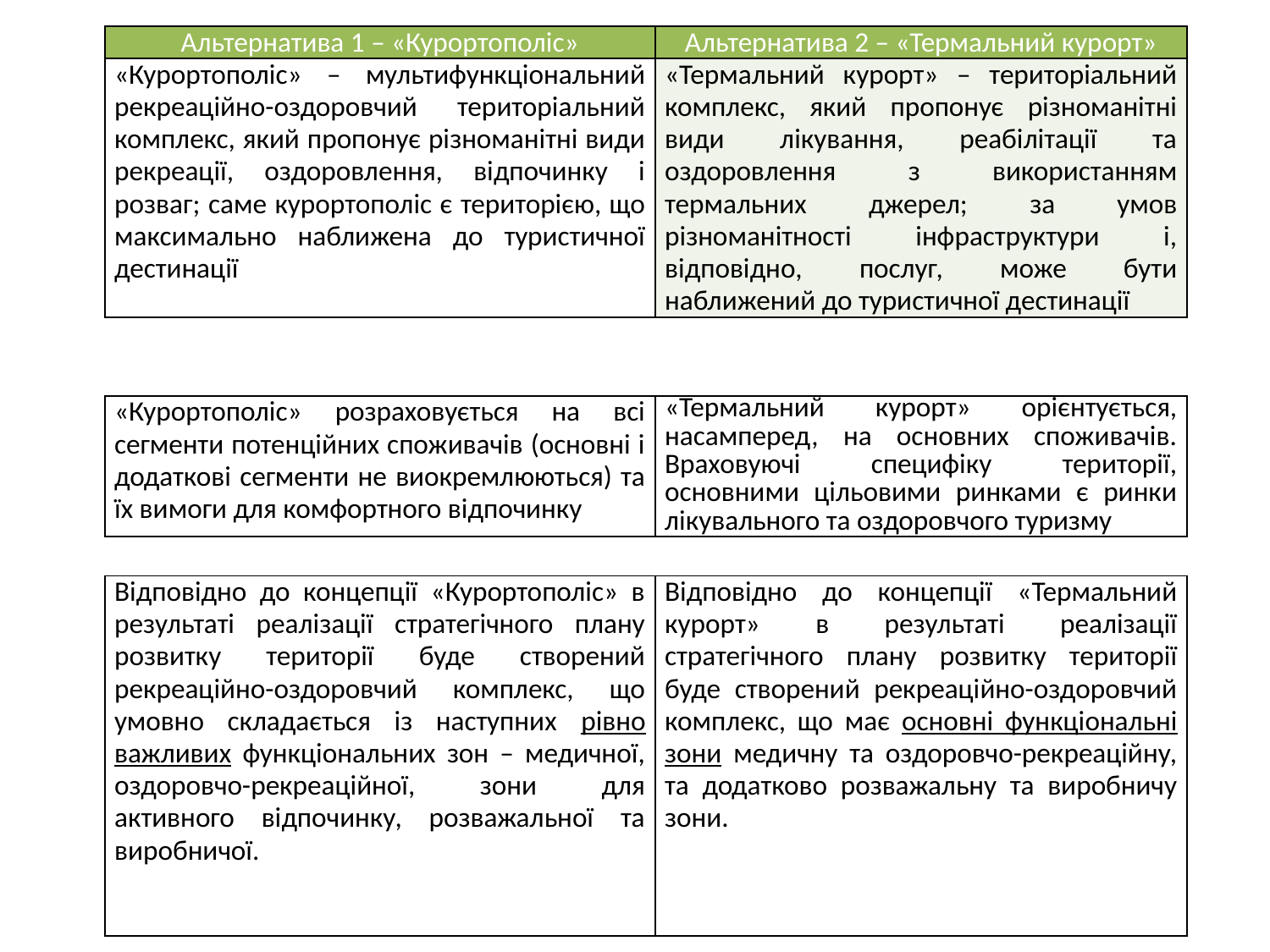

| Альтернатива 1 – «Курортополіс» | Альтернатива 2 – «Термальний курорт» |
| --- | --- |
| «Курортополіс» – мультифункціональний рекреаційно-оздоровчий територіальний комплекс, який пропонує різноманітні види рекреації, оздоровлення, відпочинку і розваг; саме курортополіс є територією, що максимально наближена до туристичної дестинації | «Термальний курорт» – територіальний комплекс, який пропонує різноманітні види лікування, реабілітації та оздоровлення з використанням термальних джерел; за умов різноманітності інфраструктури і, відповідно, послуг, може бути наближений до туристичної дестинації |
| «Курортополіс» розраховується на всі сегменти потенційних споживачів (основні і додаткові сегменти не виокремлюються) та їх вимоги для комфортного відпочинку | «Термальний курорт» орієнтується, насамперед, на основних споживачів. Враховуючі специфіку території, основними цільовими ринками є ринки лікувального та оздоровчого туризму |
| --- | --- |
| Відповідно до концепції «Курортополіс» в результаті реалізації стратегічного плану розвитку території буде створений рекреаційно-оздоровчий комплекс, що умовно складається із наступних рівно важливих функціональних зон – медичної, оздоровчо-рекреаційної, зони для активного відпочинку, розважальної та виробничої. | Відповідно до концепції «Термальний курорт» в результаті реалізації стратегічного плану розвитку території буде створений рекреаційно-оздоровчий комплекс, що має основні функціональні зони медичну та оздоровчо-рекреаційну, та додатково розважальну та виробничу зони. |
| --- | --- |